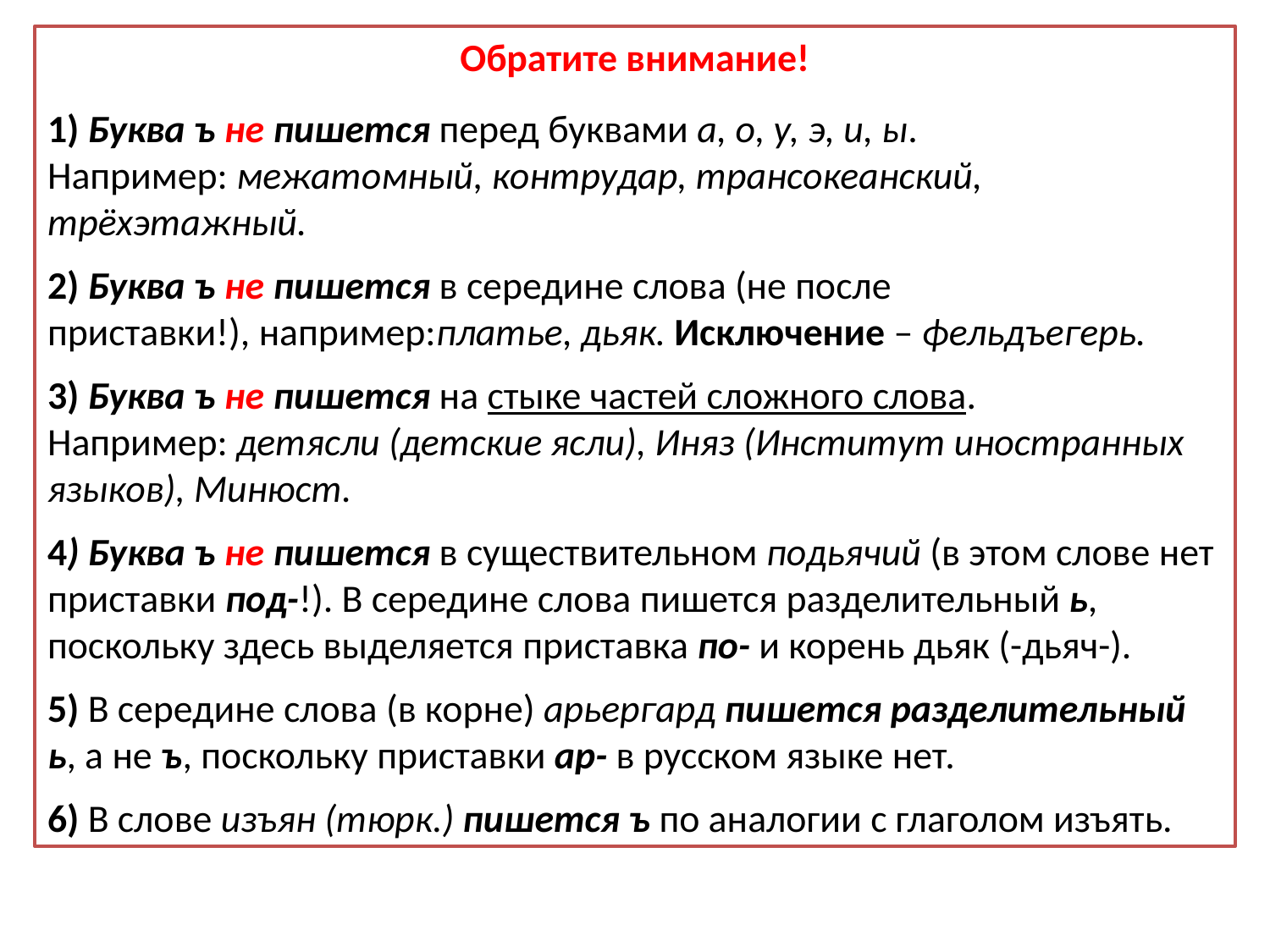

Обратите внимание!

1) Буква ъ не пишется перед буквами а, о, у, э, и, ы.
Например: межатомный, контрудар, трансокеанский, трёхэтажный.

2) Буква ъ не пишется в середине слова (не после приставки!), например:платье, дьяк. Исключение – фельдъегерь.

3) Буква ъ не пишется на стыке частей сложного слова.
Например: детясли (детские ясли), Иняз (Институт иностранных языков), Минюст.

4) Буква ъ не пишется в существительном подьячий (в этом слове нет приставки под-!). В середине слова пишется разделительный ь, поскольку здесь выделяется приставка по- и корень дьяк (-дьяч-).

5) В середине слова (в корне) арьергард пишется разделительный ь, а не ъ, поскольку приставки ар- в русском языке нет.

6) В слове изъян (тюрк.) пишется ъ по аналогии с глаголом изъять.